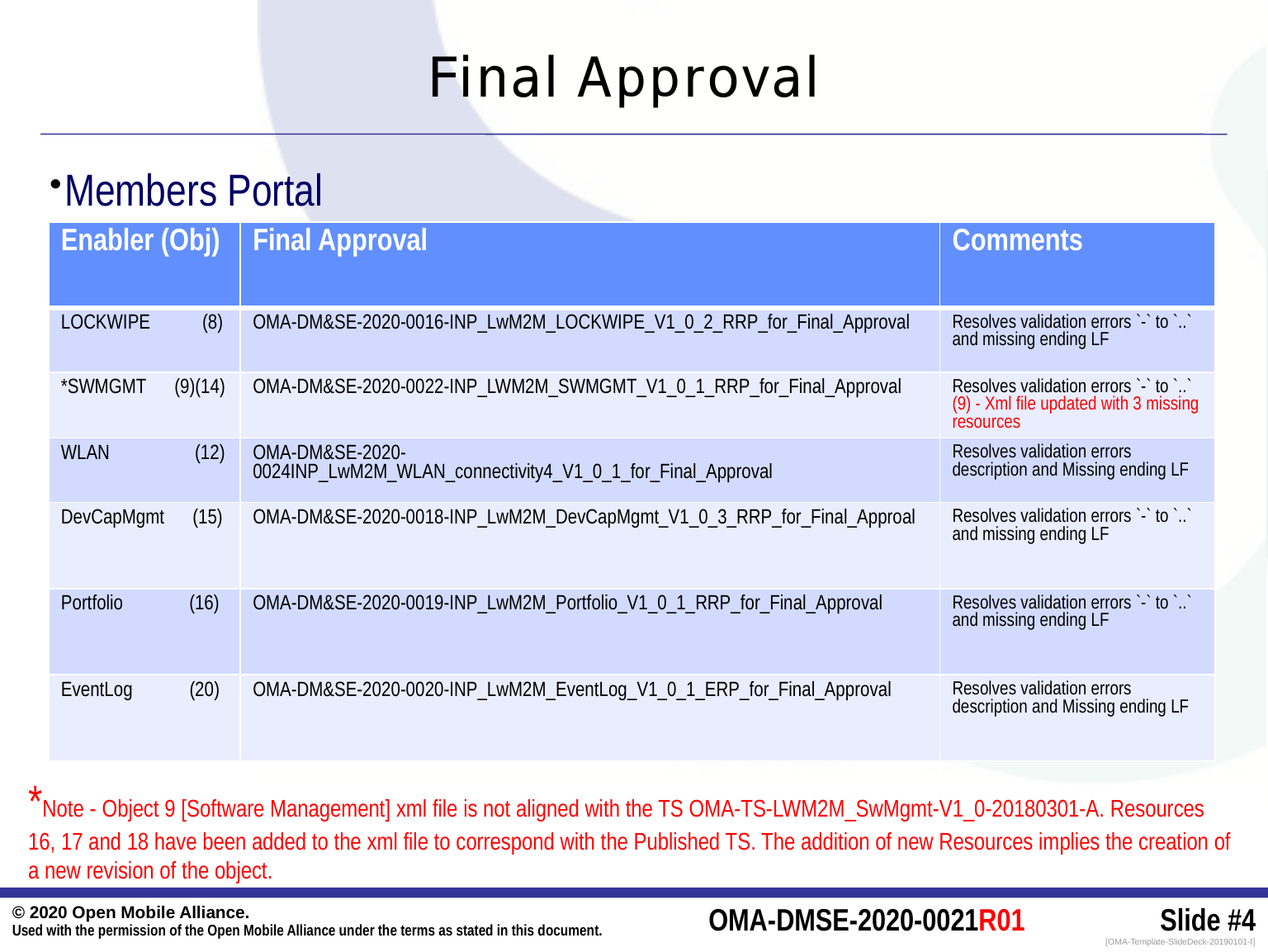

# Final Approval
Members Portal

| Enabler (Obj) | Final Approval | Comments |
| --- | --- | --- |
| LOCKWIPE (8) | OMA-DM&SE-2020-0016-INP\_LwM2M\_LOCKWIPE\_V1\_0\_2\_RRP\_for\_Final\_Approval | Resolves validation errors `-` to `..` and missing ending LF |
| \*SWMGMT (9)(14) | OMA-DM&SE-2020-0022-INP\_LWM2M\_SWMGMT\_V1\_0\_1\_RRP\_for\_Final\_Approval | Resolves validation errors `-` to `..` (9) - Xml file updated with 3 missing resources |
| WLAN (12) | OMA-DM&SE-2020-0024INP\_LwM2M\_WLAN\_connectivity4\_V1\_0\_1\_for\_Final\_Approval | Resolves validation errors description and Missing ending LF |
| DevCapMgmt (15) | OMA-DM&SE-2020-0018-INP\_LwM2M\_DevCapMgmt\_V1\_0\_3\_RRP\_for\_Final\_Approal | Resolves validation errors `-` to `..` and missing ending LF |
| Portfolio (16) | OMA-DM&SE-2020-0019-INP\_LwM2M\_Portfolio\_V1\_0\_1\_RRP\_for\_Final\_Approval | Resolves validation errors `-` to `..` and missing ending LF |
| EventLog (20) | OMA-DM&SE-2020-0020-INP\_LwM2M\_EventLog\_V1\_0\_1\_ERP\_for\_Final\_Approval | Resolves validation errors description and Missing ending LF |
*Note - Object 9 [Software Management] xml file is not aligned with the TS OMA-TS-LWM2M_SwMgmt-V1_0-20180301-A. Resources 16, 17 and 18 have been added to the xml file to correspond with the Published TS. The addition of new Resources implies the creation of a new revision of the object.